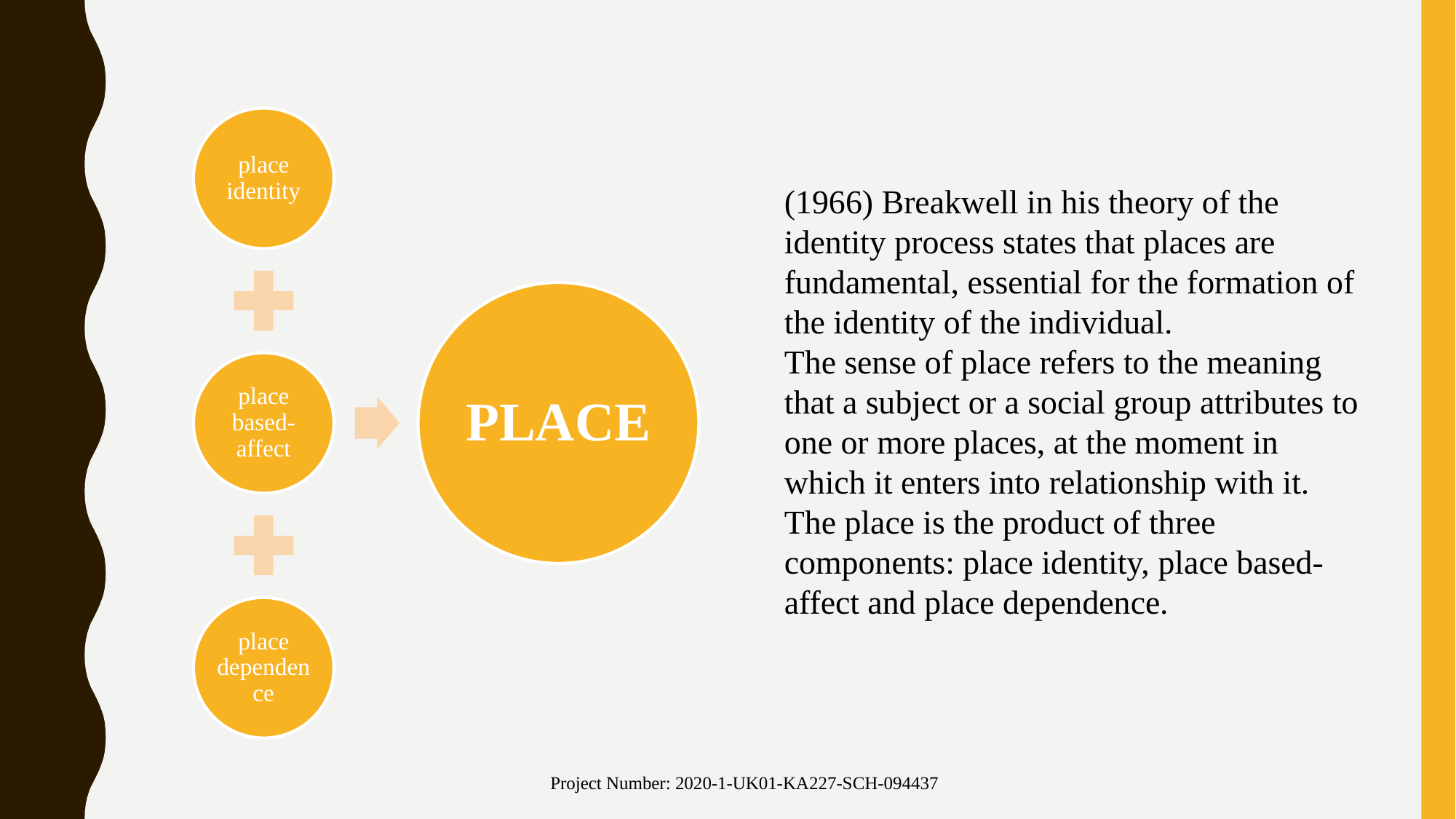

place identity

place based-affect

place dependence

PLACE
(1966) Breakwell in his theory of the identity process states that places are fundamental, essential for the formation of the identity of the individual.
The sense of place refers to the meaning that a subject or a social group attributes to one or more places, at the moment in which it enters into relationship with it. The place is the product of three components: place identity, place based-affect and place dependence.

Project Number: 2020-1-UK01-KA227-SCH-094437